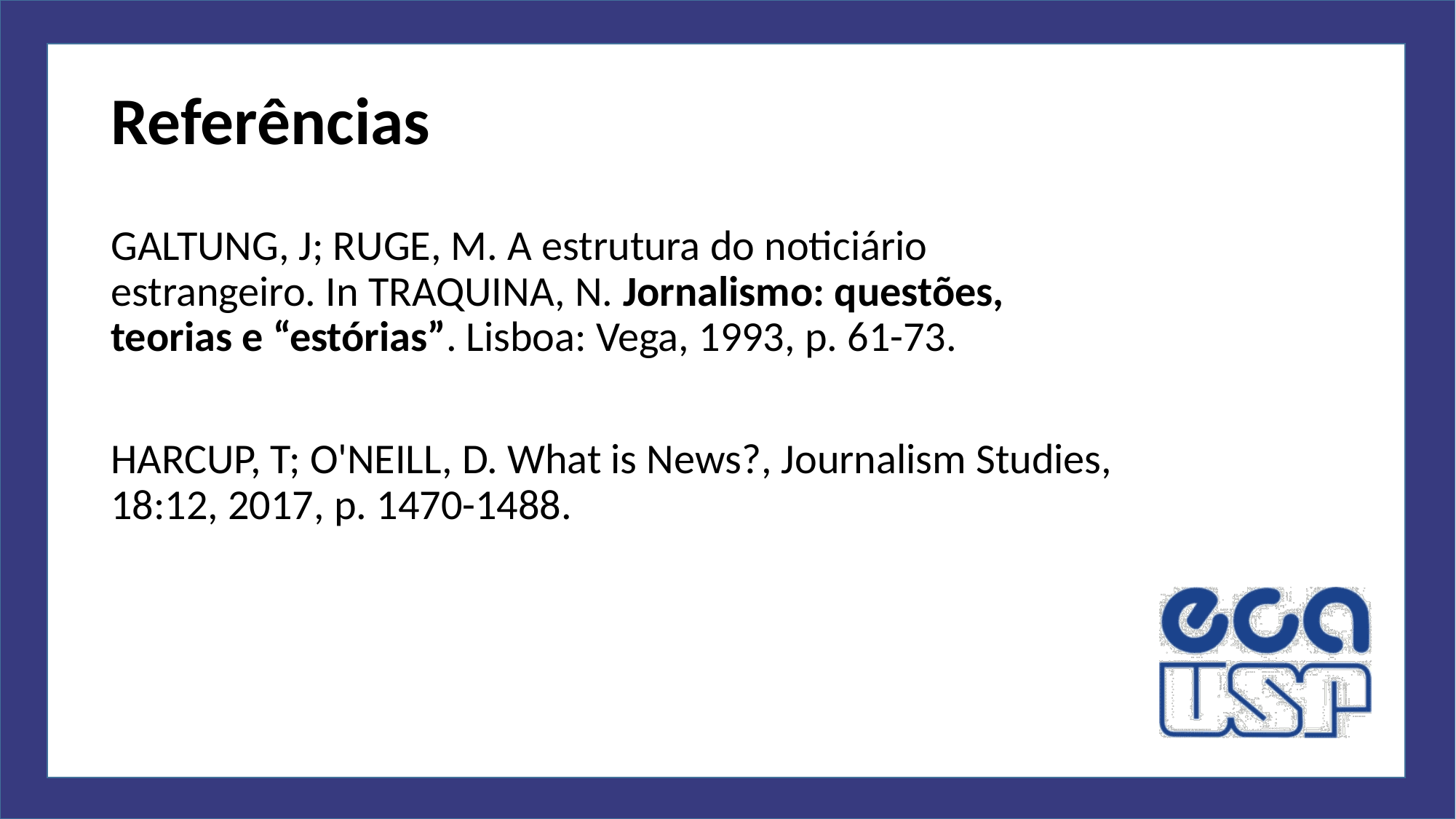

# Referências
GALTUNG, J; RUGE, M. A estrutura do noticiário estrangeiro. In TRAQUINA, N. Jornalismo: questões, teorias e “estórias”. Lisboa: Vega, 1993, p. 61-73.

HARCUP, T; O'NEILL, D. What is News?, Journalism Studies, 18:12, 2017, p. 1470-1488.